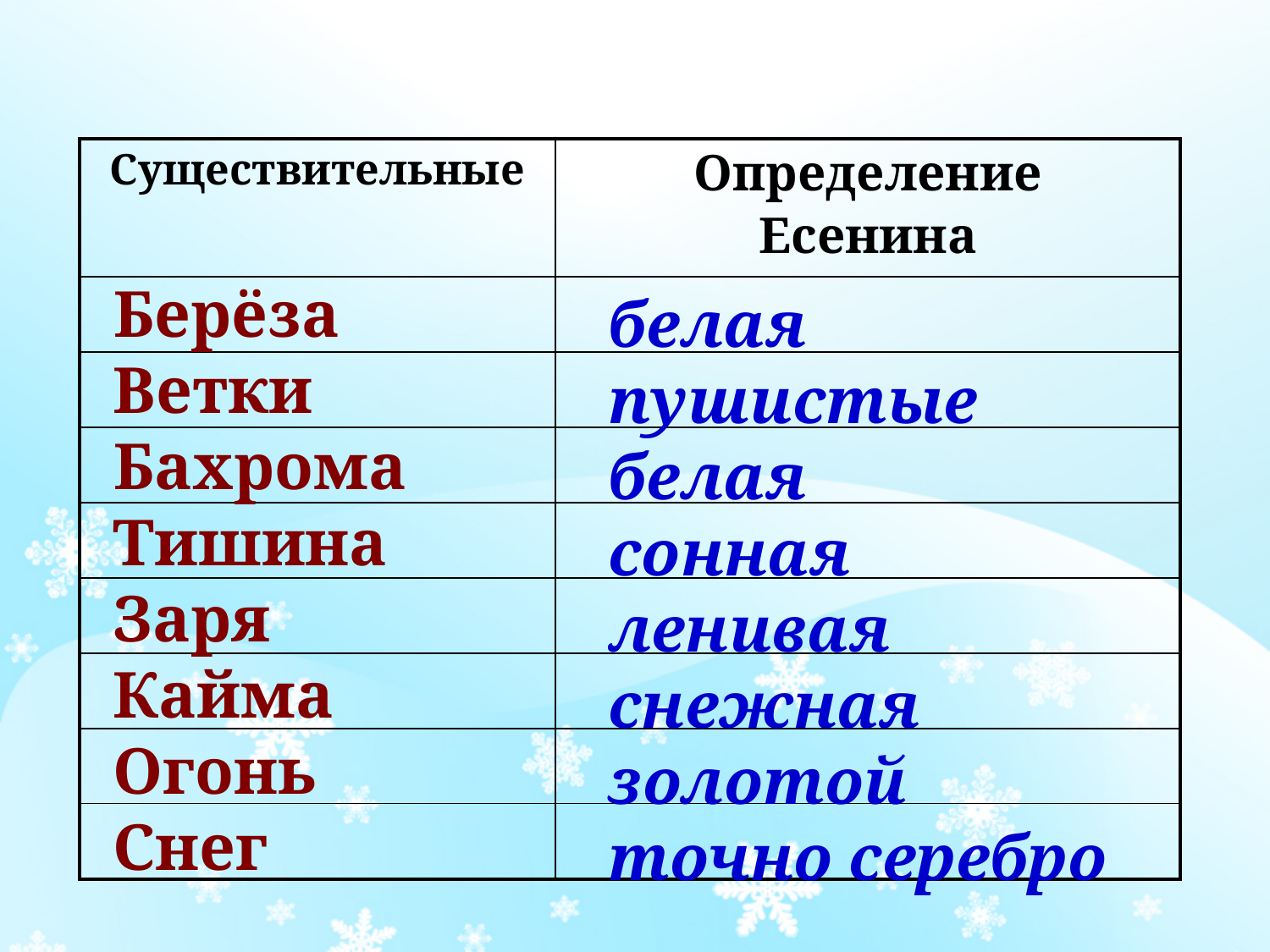

| Существительные | Определение Есенина |
| --- | --- |
|  |  |
|  |  |
|  |  |
|  |  |
|  |  |
|  |  |
|  |  |
|  |  |
Берёза
Ветки
Бахрома
Тишина
Заря
Кайма
Огонь
Снег
белая
пушистые
белая
сонная
ленивая
снежная
золотой
точно серебро